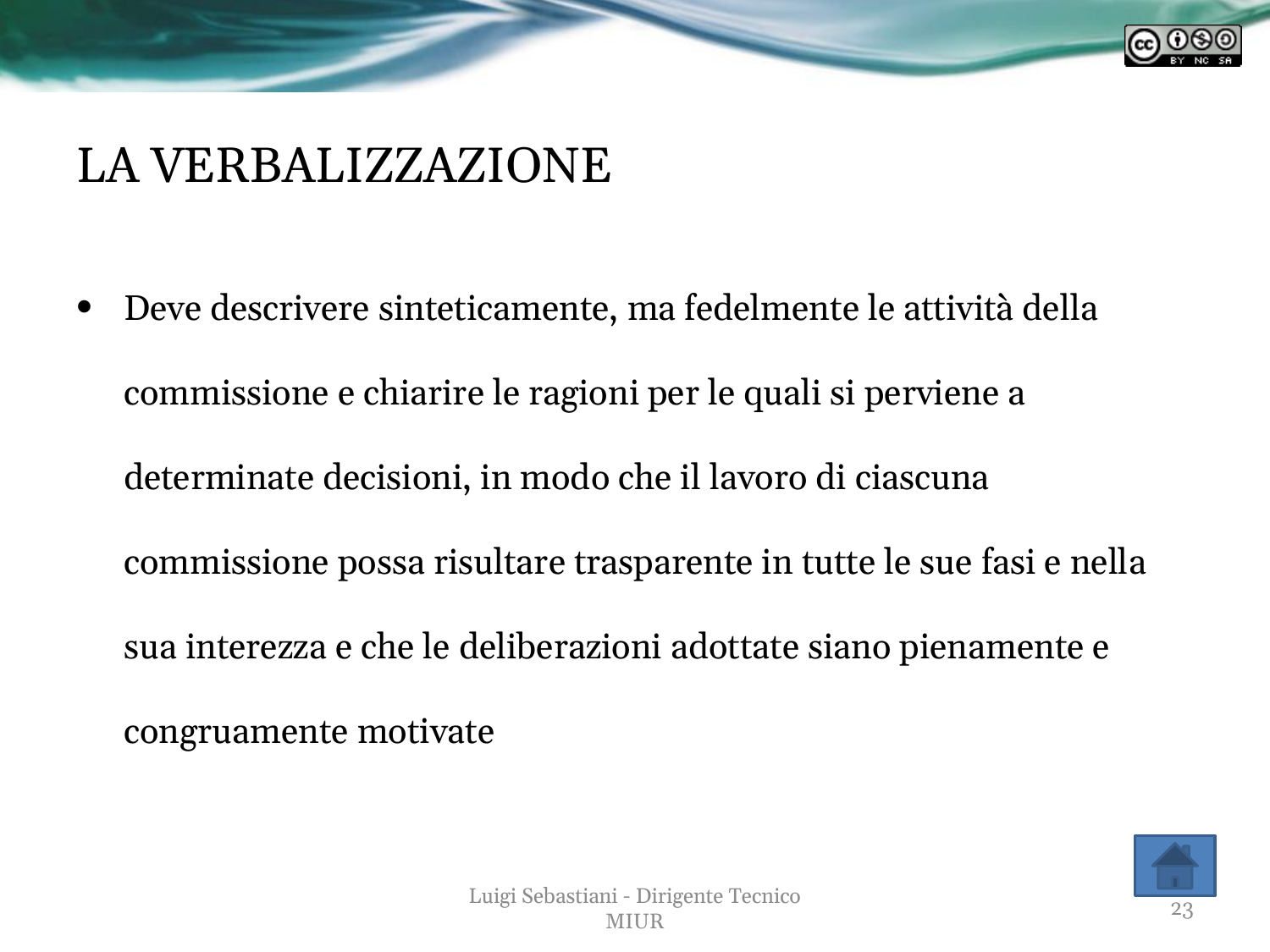

# LA VERBALIZZAZIONE
Deve descrivere sinteticamente, ma fedelmente le attività della commissione e chiarire le ragioni per le quali si perviene a determinate decisioni, in modo che il lavoro di ciascuna commissione possa risultare trasparente in tutte le sue fasi e nella sua interezza e che le deliberazioni adottate siano pienamente e congruamente motivate

Luigi Sebastiani - Dirigente Tecnico MIUR
23